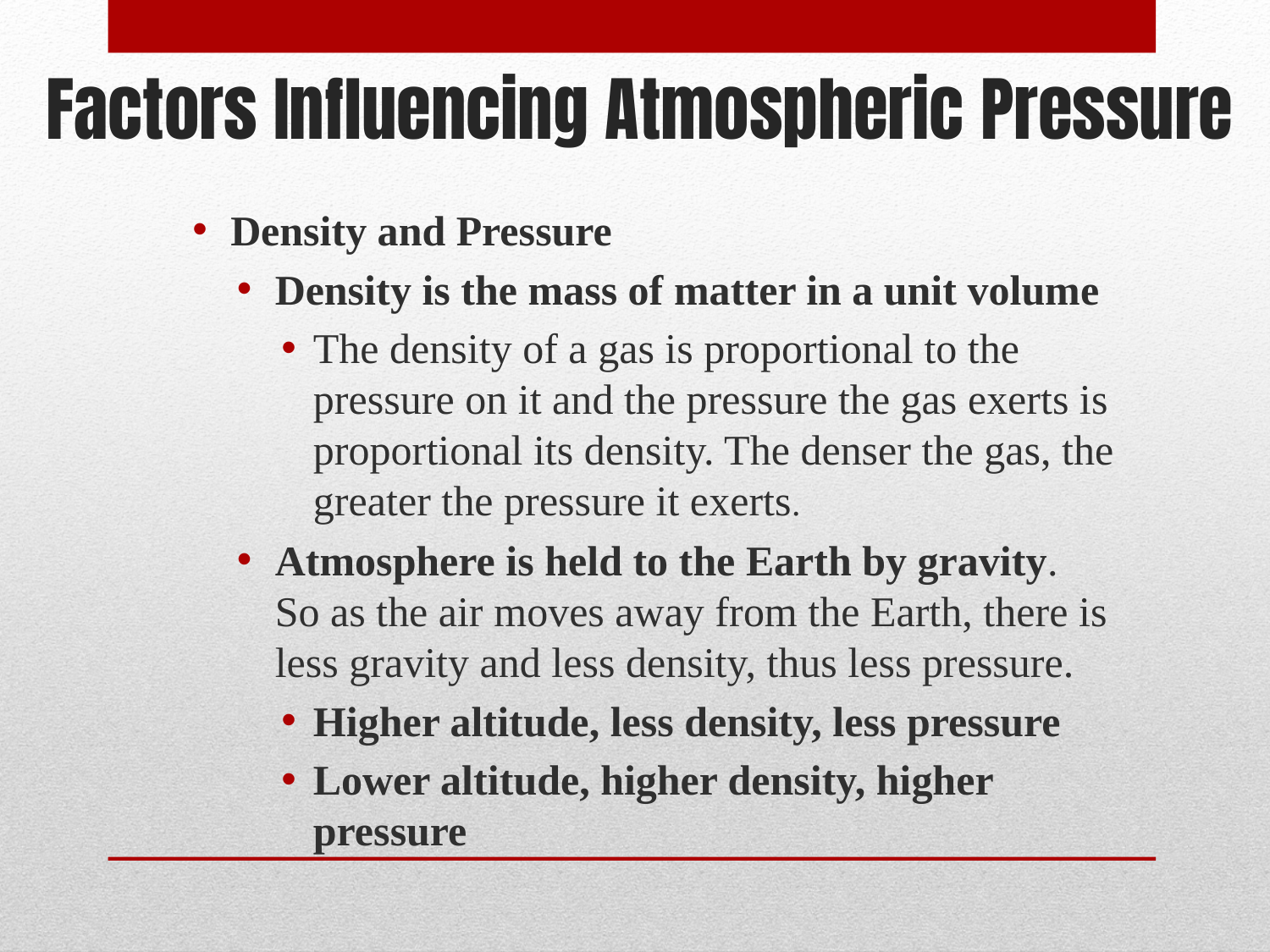

Factors Influencing Atmospheric Pressure
Density and Pressure
Density is the mass of matter in a unit volume
The density of a gas is proportional to the pressure on it and the pressure the gas exerts is proportional its density. The denser the gas, the greater the pressure it exerts.
Atmosphere is held to the Earth by gravity.  So as the air moves away from the Earth, there is less gravity and less density, thus less pressure.
Higher altitude, less density, less pressure
Lower altitude, higher density, higher pressure